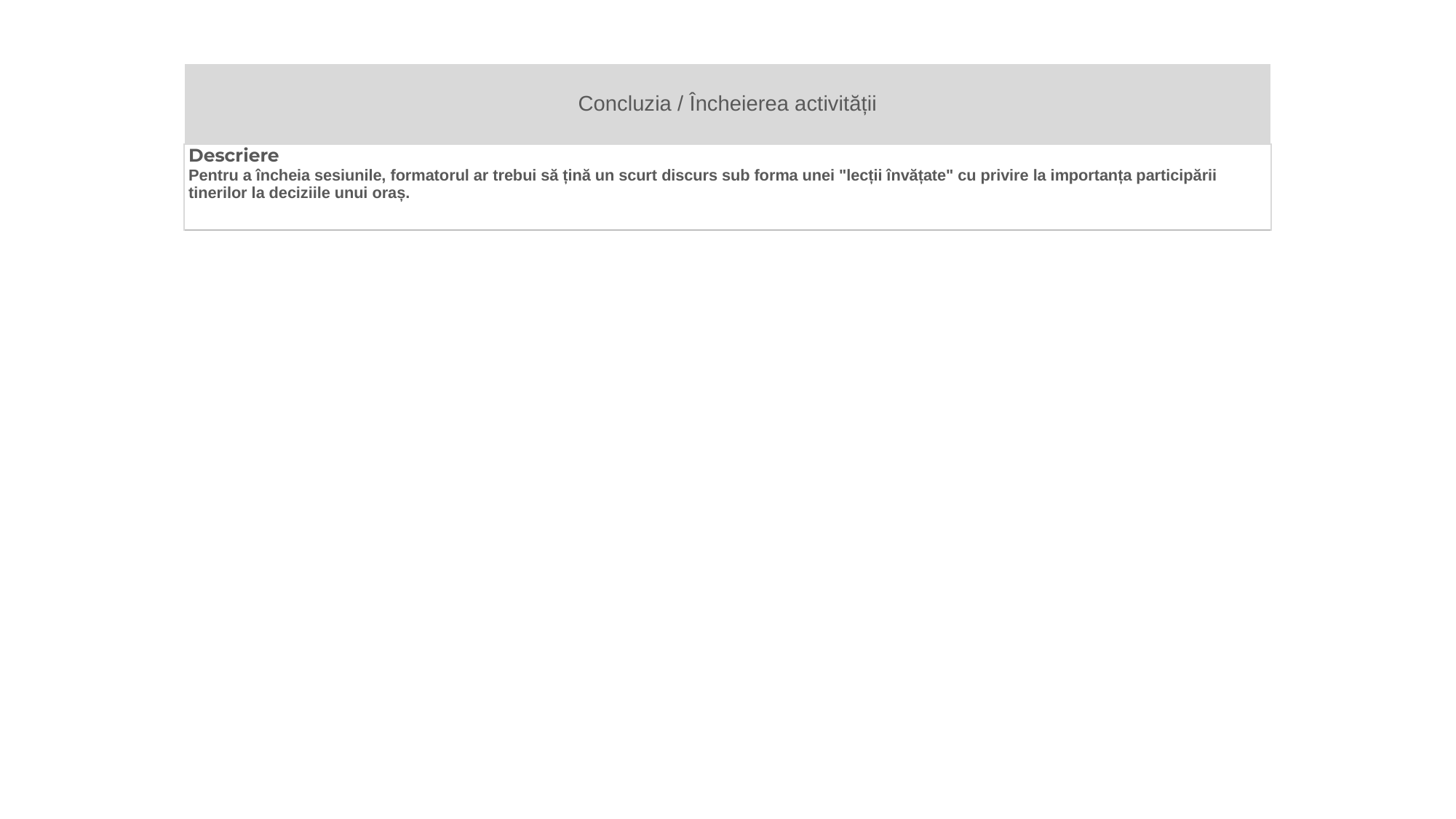

| Concluzia / Încheierea activității |
| --- |
| Descriere Pentru a încheia sesiunile, formatorul ar trebui să țină un scurt discurs sub forma unei "lecții învățate" cu privire la importanța participării tinerilor la deciziile unui oraș. |